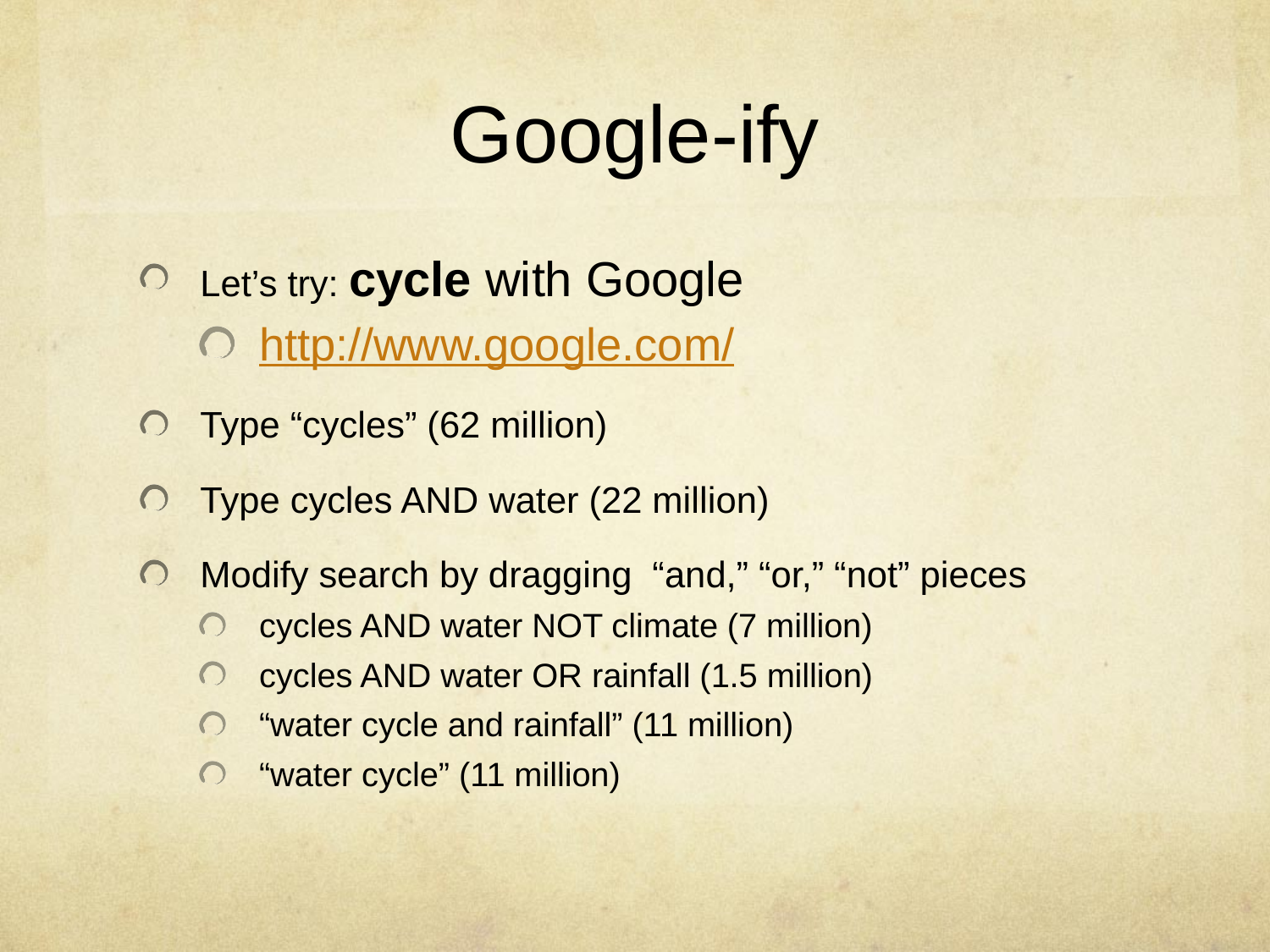

# Google-ify
Let’s try: cycle with Google
http://www.google.com/
Type “cycles” (62 million)
Type cycles AND water (22 million)
Modify search by dragging  “and,” “or,” “not” pieces
cycles AND water NOT climate (7 million)
cycles AND water OR rainfall (1.5 million)
“water cycle and rainfall” (11 million)
“water cycle” (11 million)